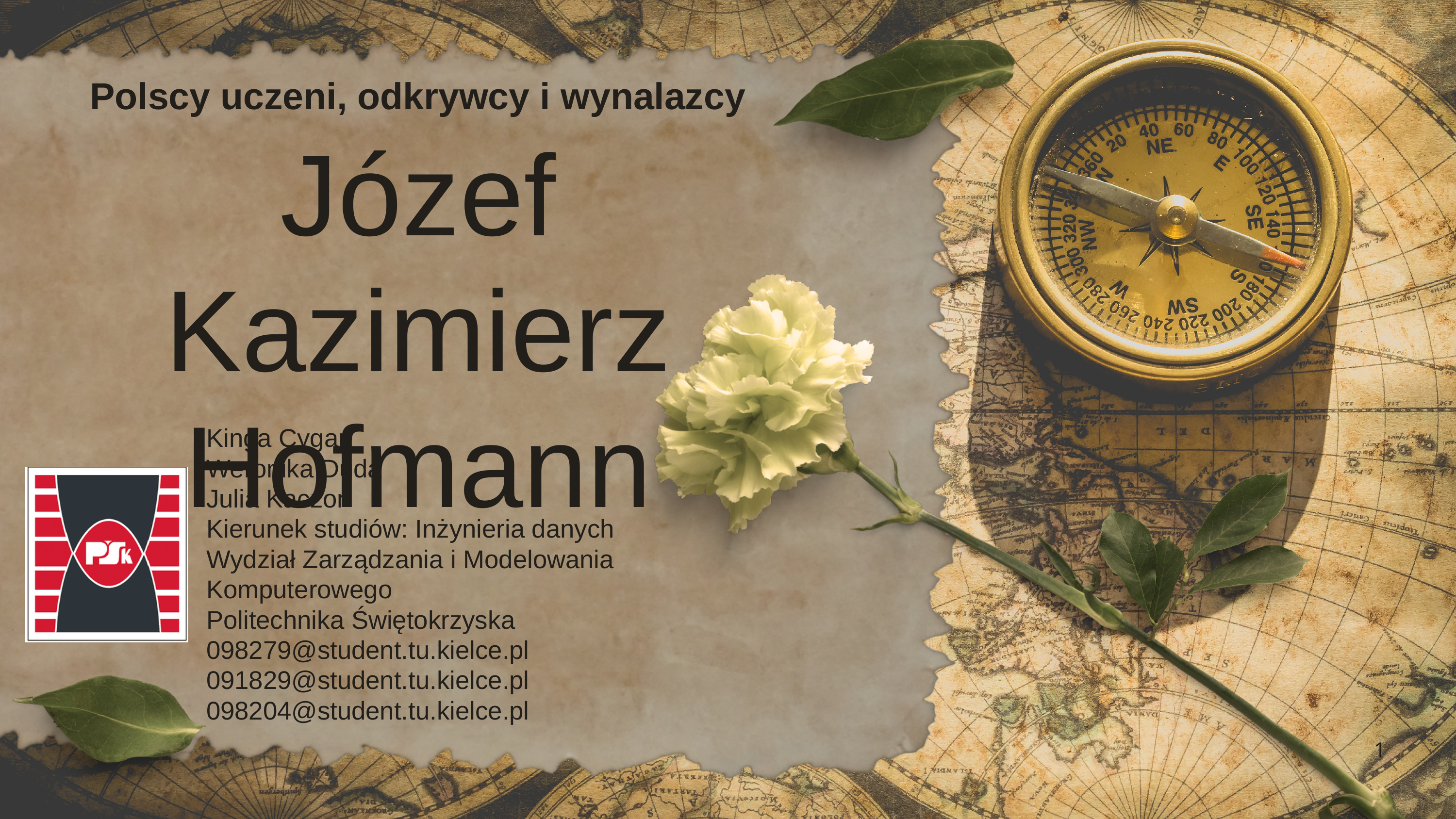

Polscy uczeni, odkrywcy i wynalazcy
Józef Kazimierz Hofmann

Kinga Cygan
Weronika Duda
Julia Kaczor
Kierunek studiów: Inżynieria danych
Wydział Zarządzania i Modelowania Komputerowego
Politechnika Świętokrzyska
098279@student.tu.kielce.pl
091829@student.tu.kielce.pl
098204@student.tu.kielce.pl

1